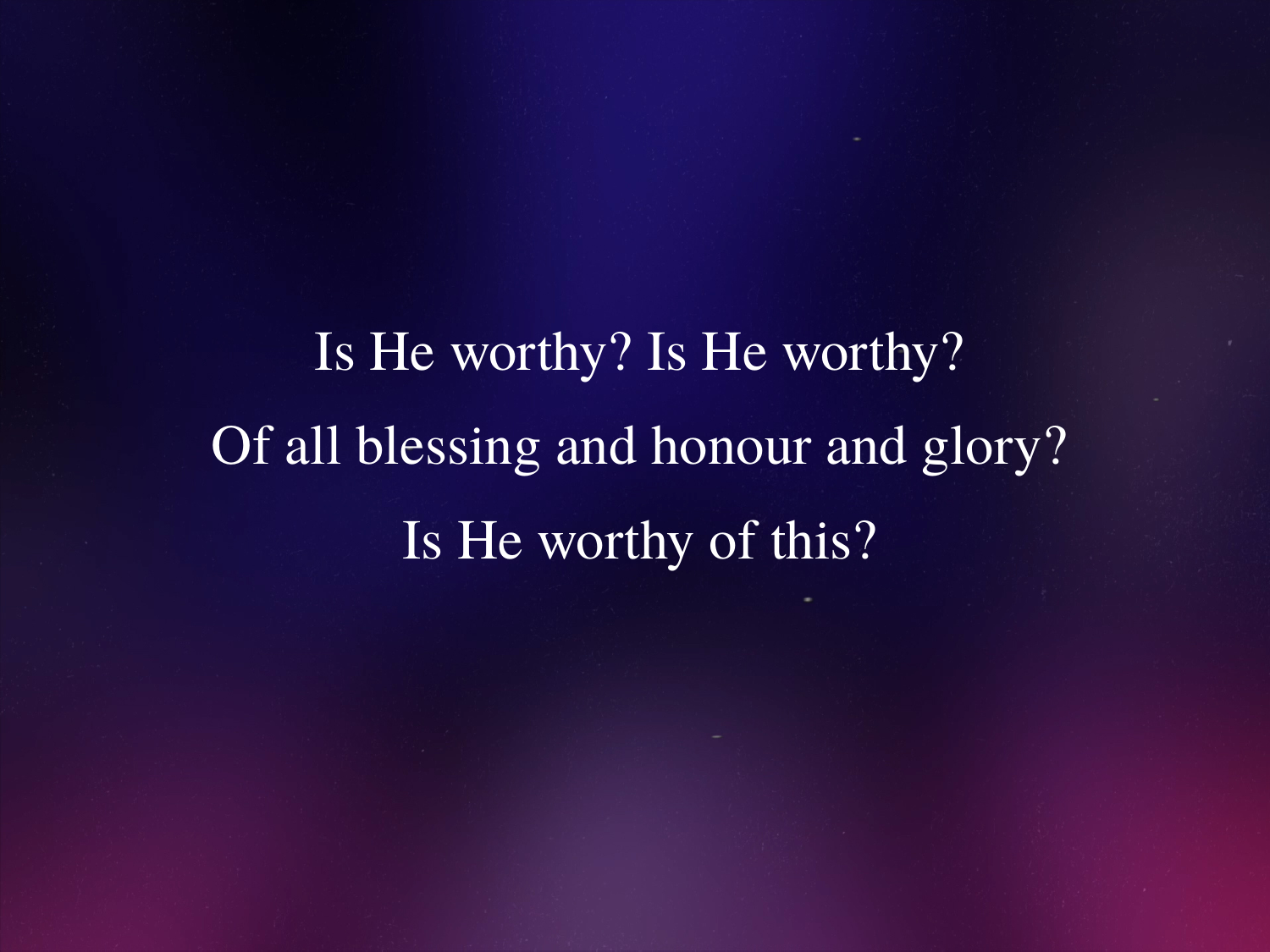

# Is He worthy? Is He worthy? Of all blessing and honour and glory? Is He worthy of this?